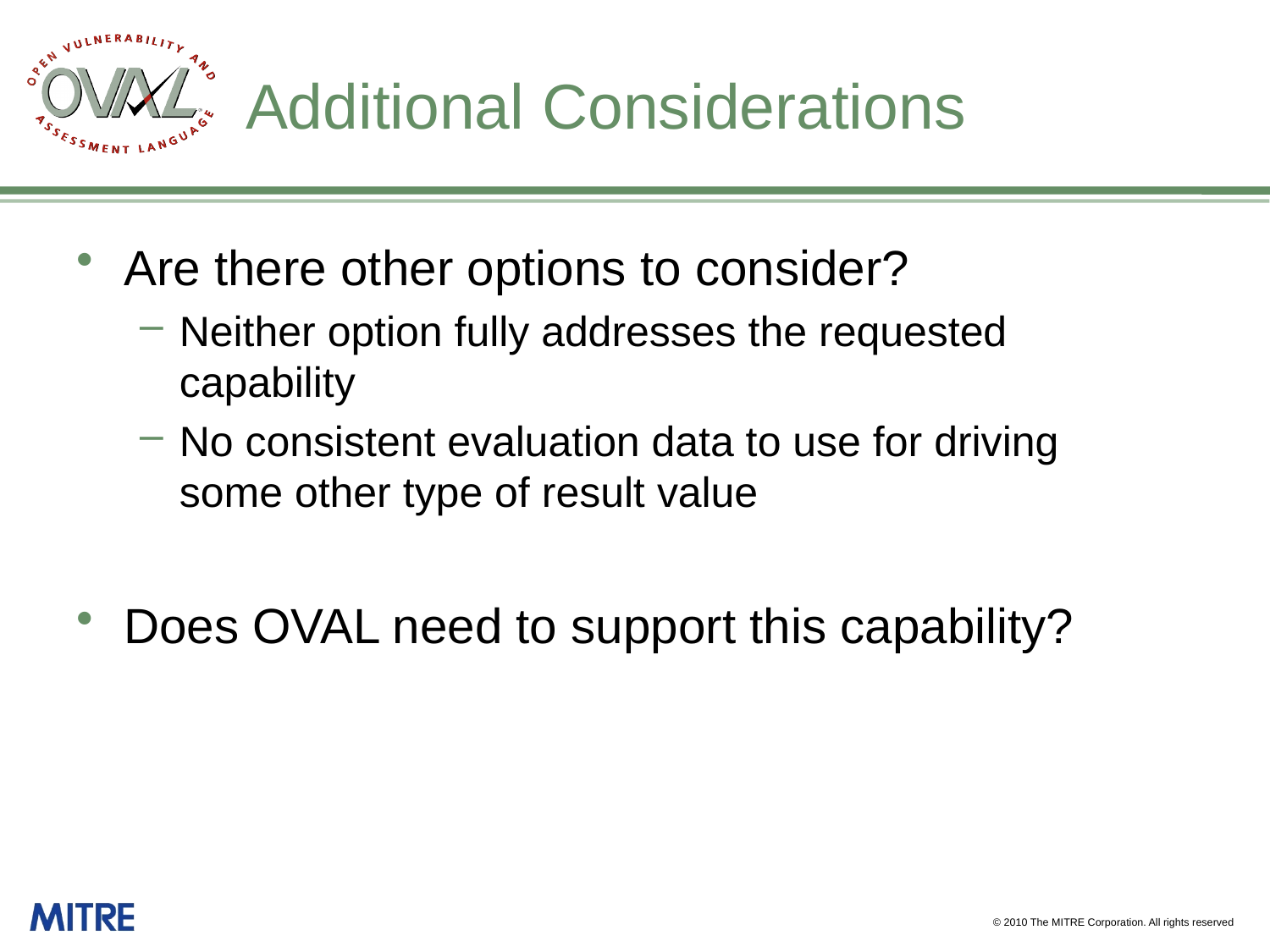

# Additional Considerations
Are there other options to consider?
Neither option fully addresses the requested capability
No consistent evaluation data to use for driving some other type of result value

Does OVAL need to support this capability?